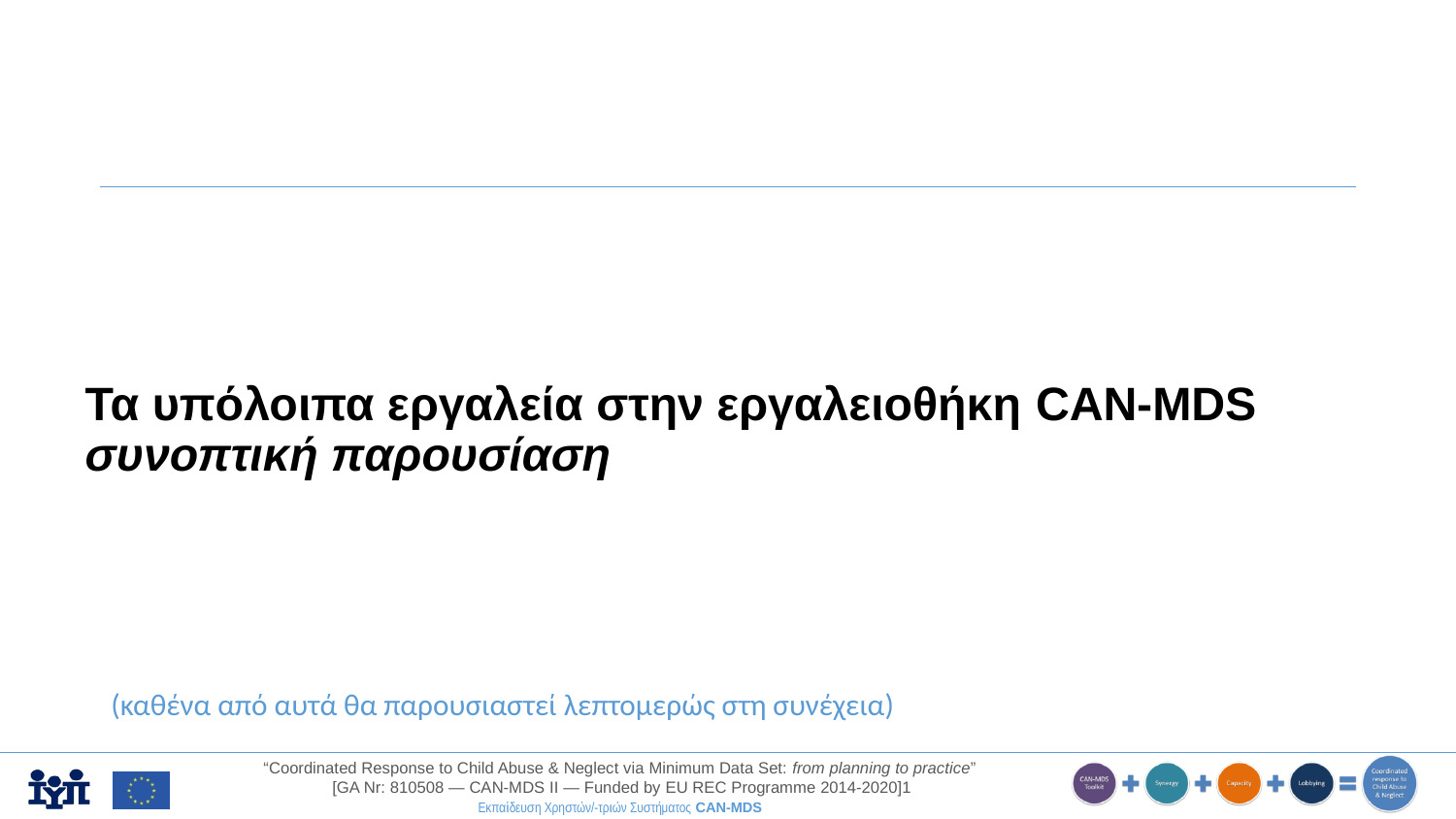

# Τα υπόλοιπα εργαλεία στην εργαλειοθήκη CAN-MDS συνοπτική παρουσίαση
(καθένα από αυτά θα παρουσιαστεί λεπτομερώς στη συνέχεια)